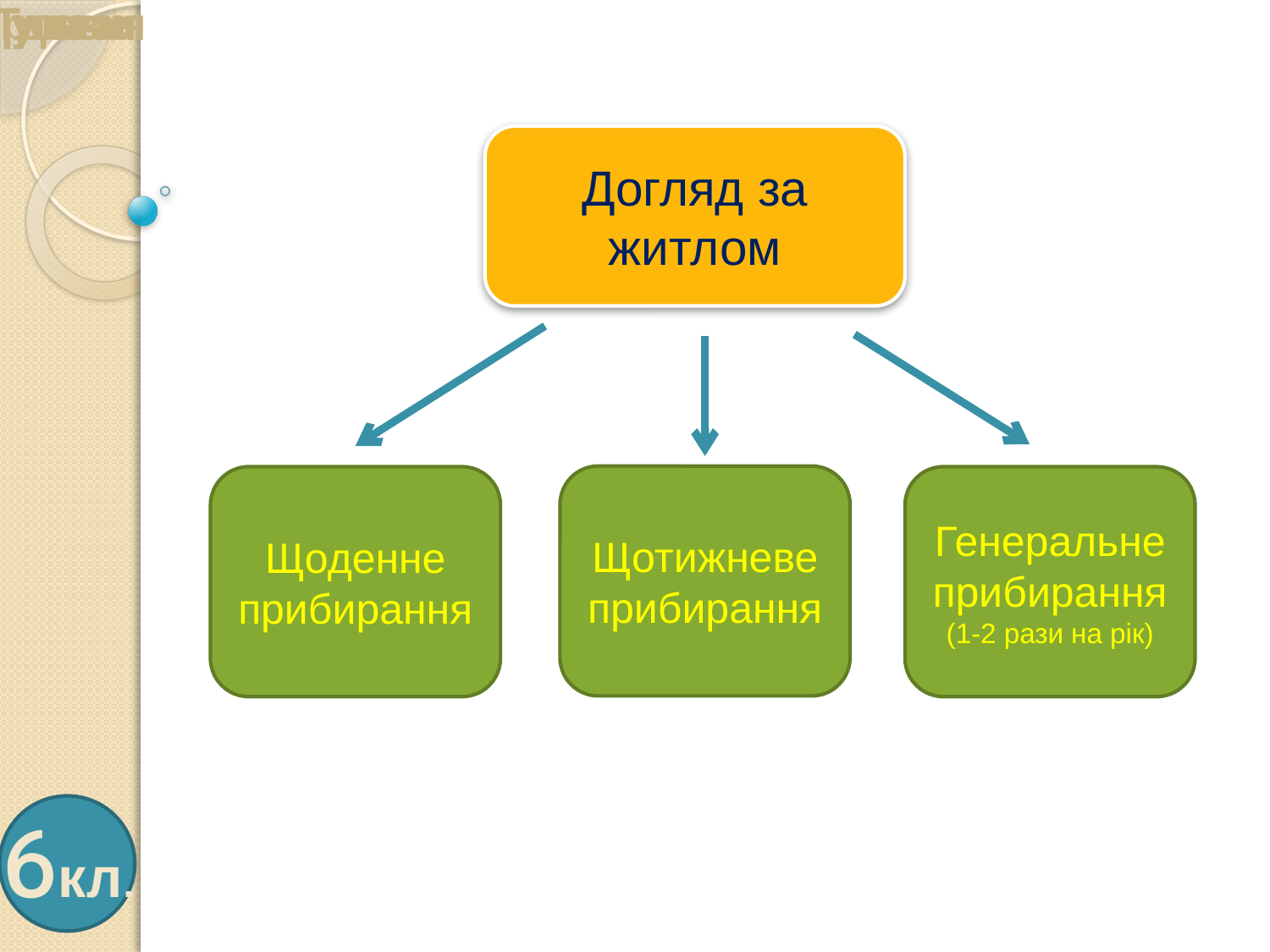

Трудове навчання
Догляд за житлом
Щотижневе прибирання
Щоденне прибирання
Генеральне прибирання
(1-2 рази на рік)
6кл.